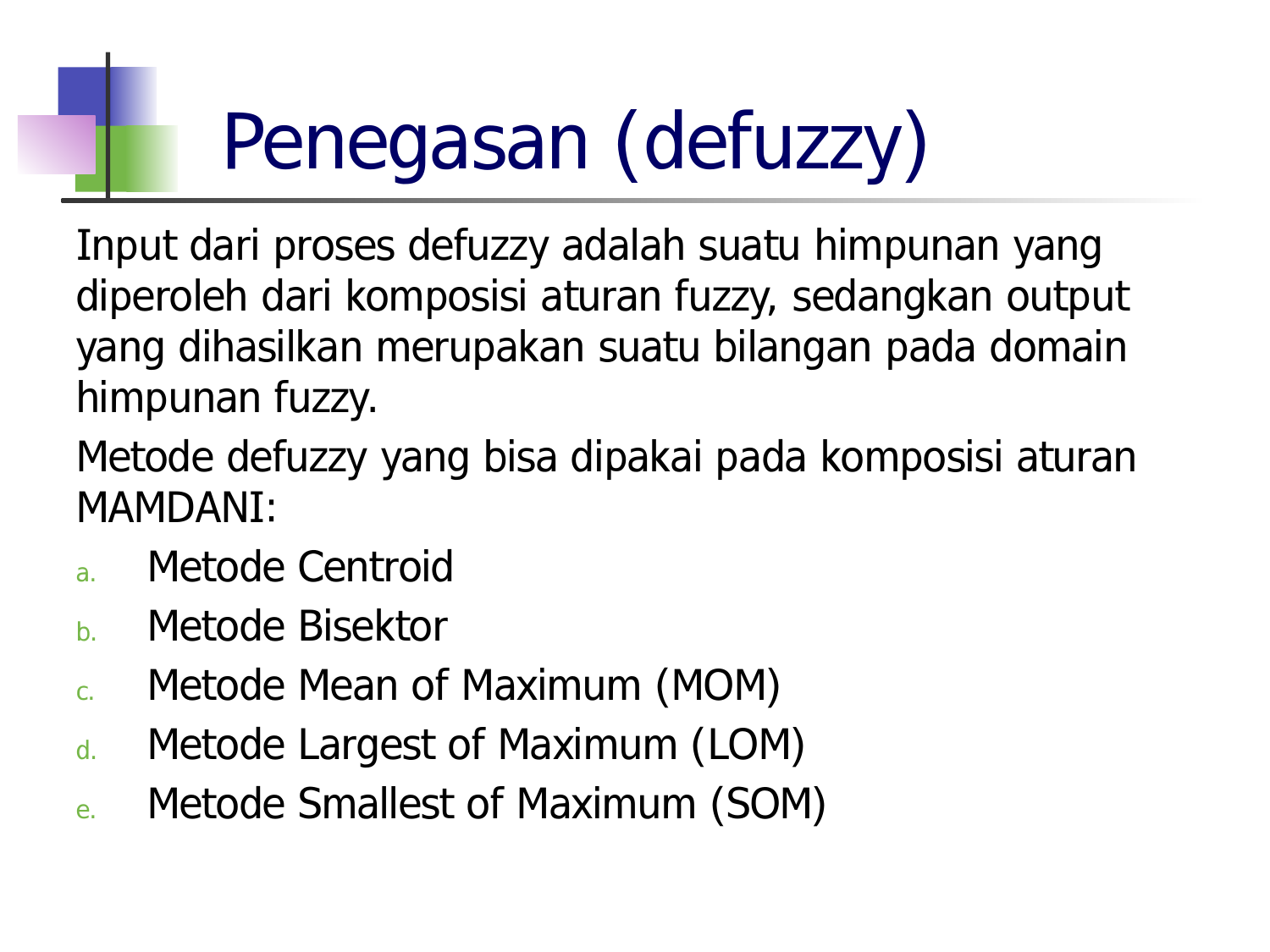

# Penegasan (defuzzy)
Input dari proses defuzzy adalah suatu himpunan yang diperoleh dari komposisi aturan fuzzy, sedangkan output yang dihasilkan merupakan suatu bilangan pada domain himpunan fuzzy.
Metode defuzzy yang bisa dipakai pada komposisi aturan MAMDANI:
Metode Centroid
Metode Bisektor
Metode Mean of Maximum (MOM)
Metode Largest of Maximum (LOM)
Metode Smallest of Maximum (SOM)